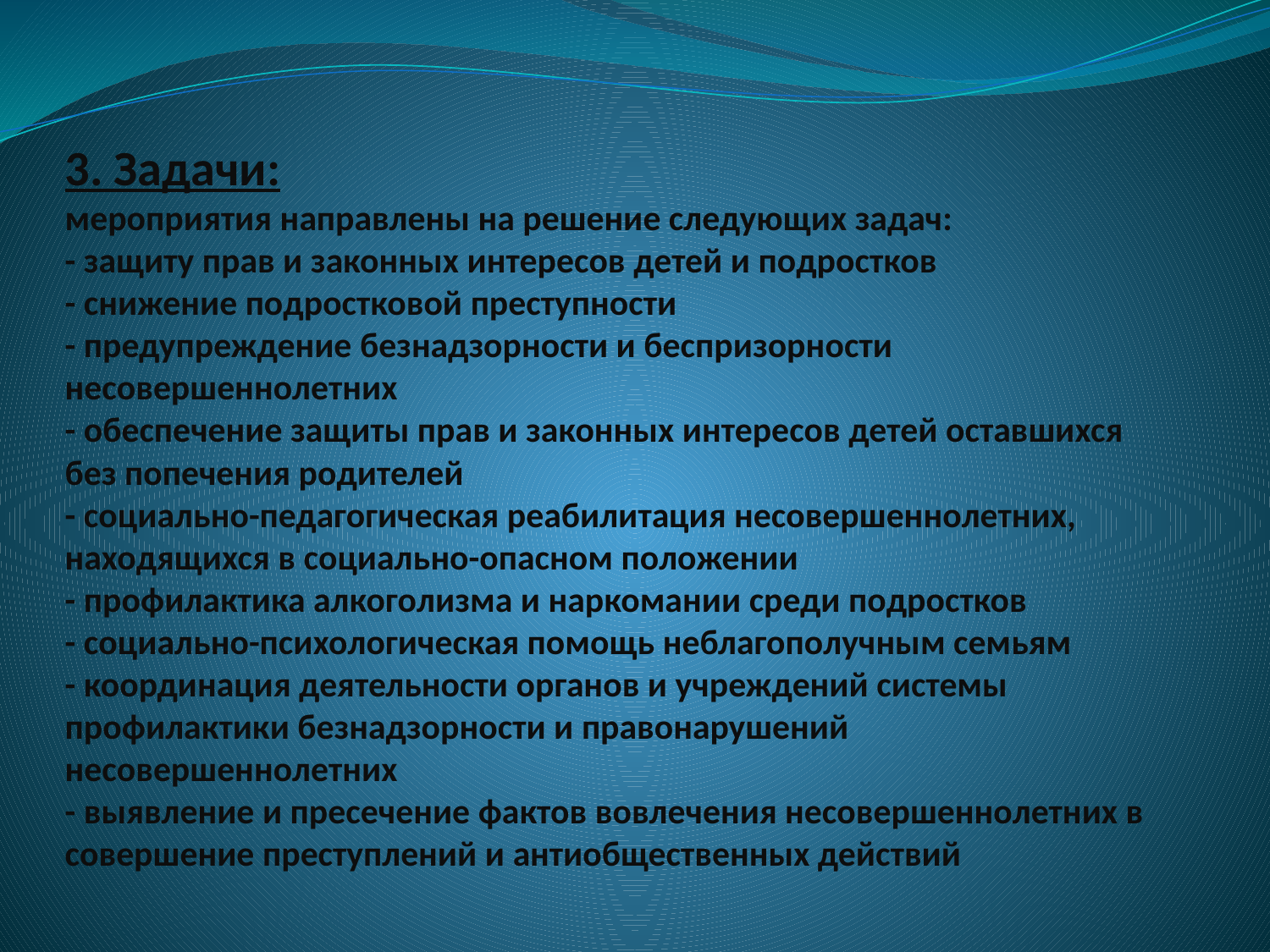

# 3. Задачи: мероприятия направлены на решение следующих задач: - защиту прав и законных интересов детей и подростков - снижение подростковой преступности - предупреждение безнадзорности и беспризорности несовершеннолетних - обеспечение защиты прав и законных интересов детей оставшихся без попечения родителей - социально-педагогическая реабилитация несовершеннолетних, находящихся в социально-опасном положении - профилактика алкоголизма и наркомании среди подростков - социально-психологическая помощь неблагополучным семьям - координация деятельности органов и учреждений системы профилактики безнадзорности и правонарушений несовершеннолетних - выявление и пресечение фактов вовлечения несовершеннолетних в совершение преступлений и антиобщественных действий